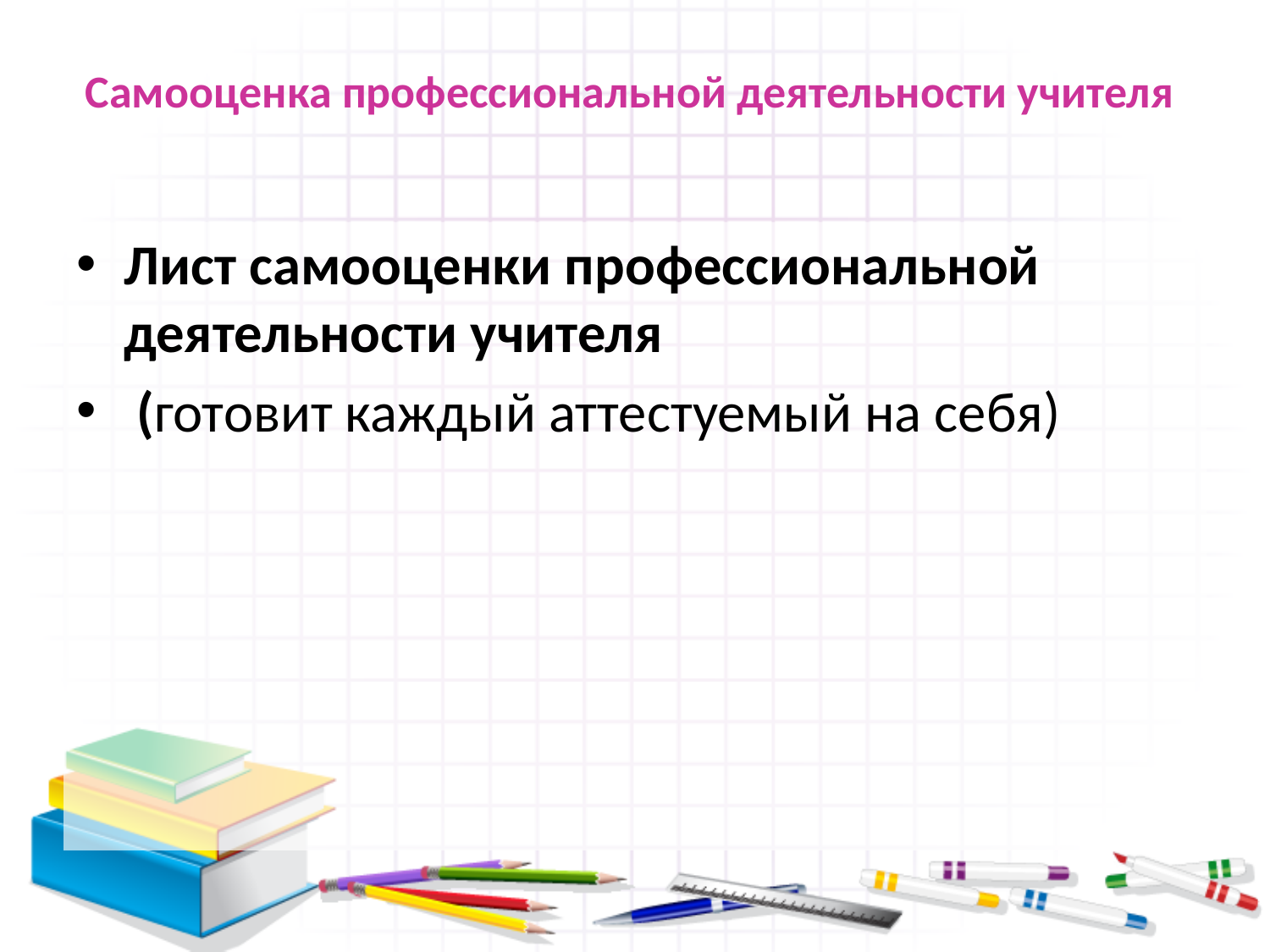

# Самооценка профессиональной деятельности учителя
Лист самооценки профессиональной деятельности учителя
 (готовит каждый аттестуемый на себя)